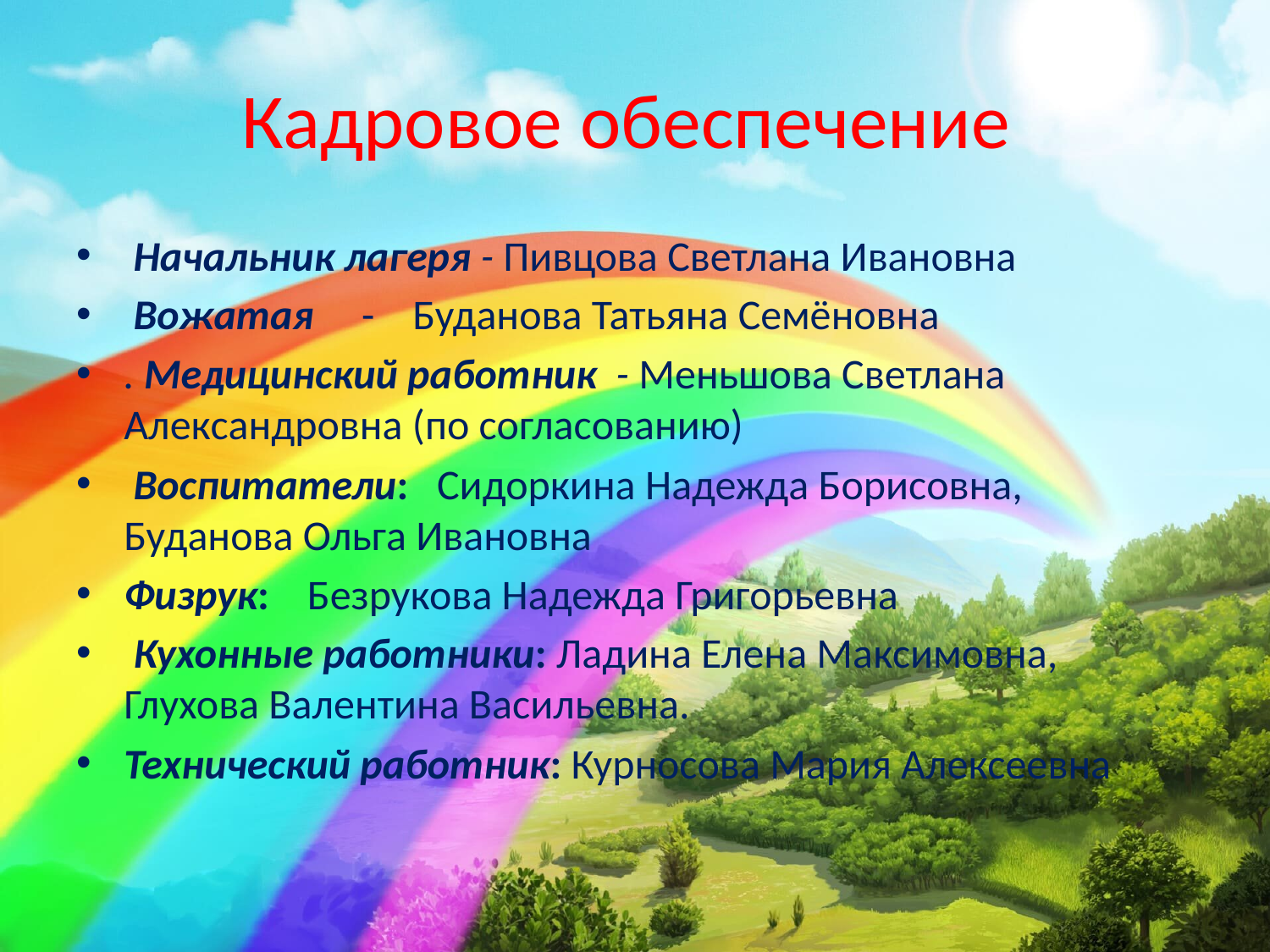

# Кадровое обеспечение
 Начальник лагеря - Пивцова Светлана Ивановна
 Вожатая     -    Буданова Татьяна Семёновна
. Медицинский работник  - Меньшова Светлана Александровна (по согласованию)
 Воспитатели:   Сидоркина Надежда Борисовна,    Буданова Ольга Ивановна
Физрук:    Безрукова Надежда Григорьевна
 Кухонные работники: Ладина Елена Максимовна,  Глухова Валентина Васильевна.
Технический работник: Курносова Мария Алексеевна